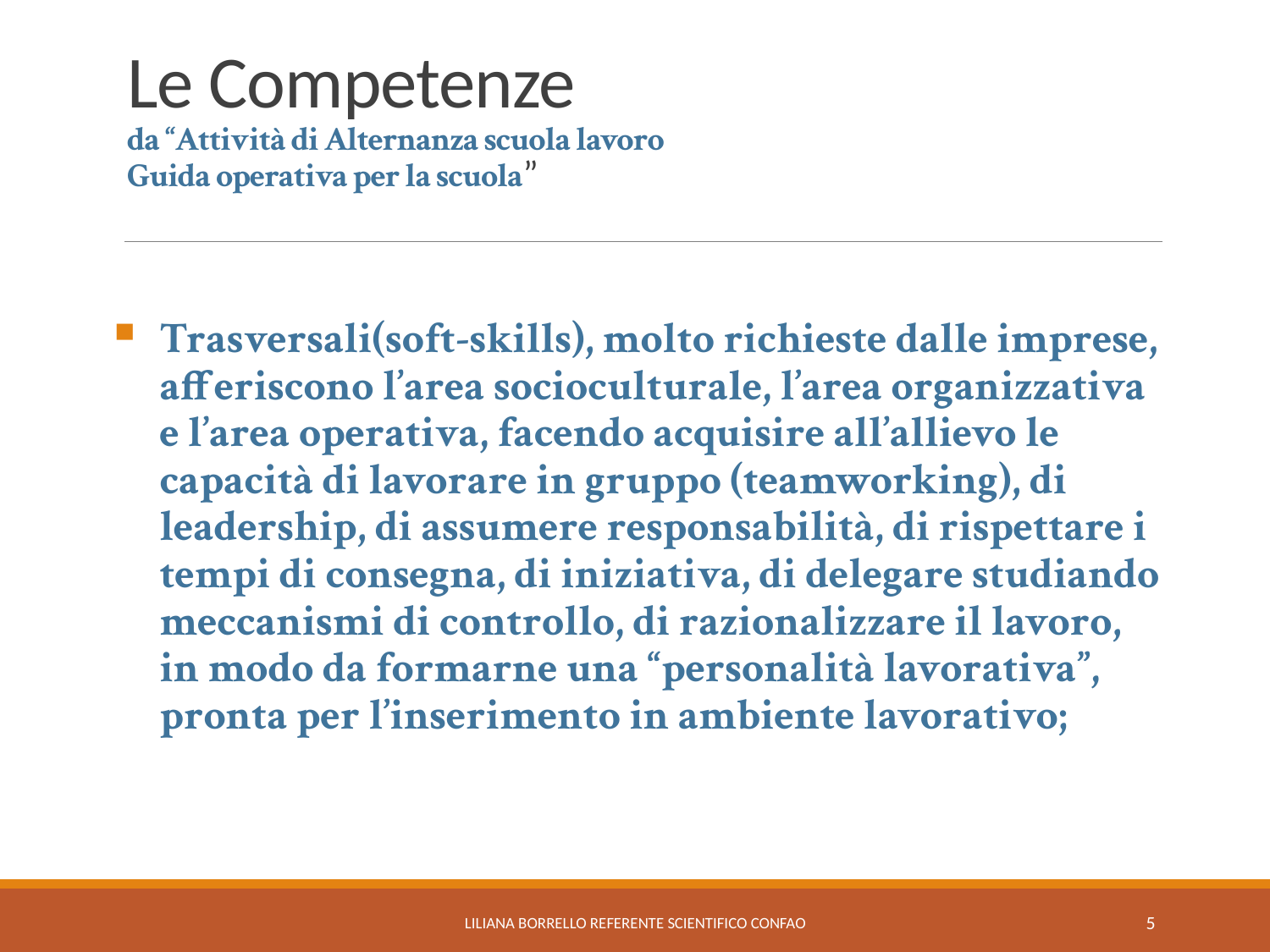

# Le Competenze da “Attività di Alternanza scuola lavoro Guida operativa per la scuola”

Trasversali(soft-skills), molto richieste dalle imprese, afferiscono l’area socioculturale, l’area organizzativa e l’area operativa, facendo acquisire all’allievo le capacità di lavorare in gruppo (teamworking), di leadership, di assumere responsabilità, di rispettare i tempi di consegna, di iniziativa, di delegare studiando meccanismi di controllo, di razionalizzare il lavoro, in modo da formarne una “personalità lavorativa”, pronta per l’inserimento in ambiente lavorativo;
LILIANA BORRELLO referente scientifico Confao
5